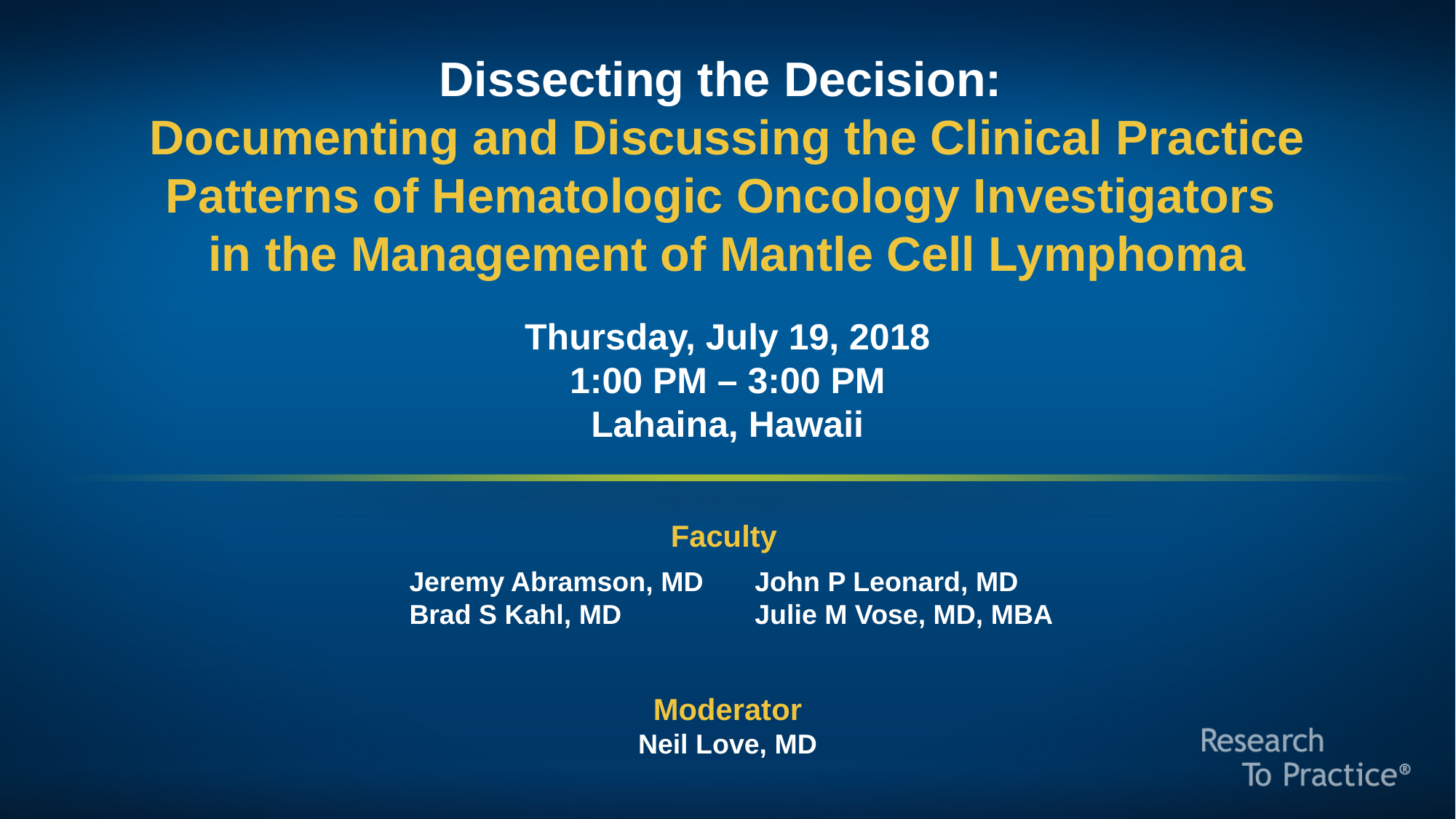

Dissecting the Decision:
Documenting and Discussing the Clinical Practice Patterns of Hematologic Oncology Investigators
in the Management of Mantle Cell Lymphoma
Thursday, July 19, 2018
1:00 PM – 3:00 PM
Lahaina, Hawaii
Faculty
Jeremy Abramson, MD
Brad S Kahl, MD
John P Leonard, MD
Julie M Vose, MD, MBA
Moderator
Neil Love, MD